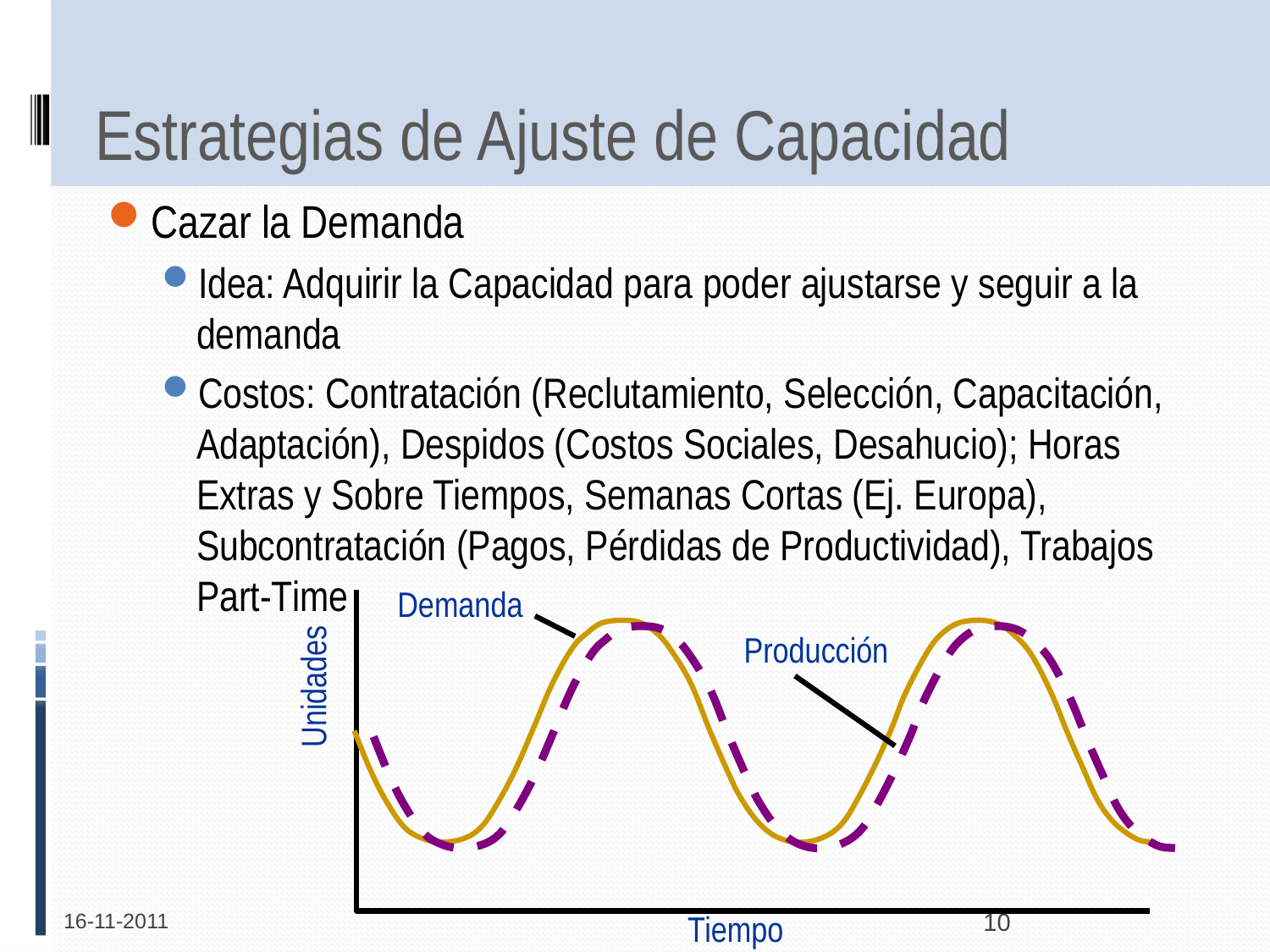

# Estrategias de Ajuste de Capacidad
Cazar la Demanda
Idea: Adquirir la Capacidad para poder ajustarse y seguir a la demanda
Costos: Contratación (Reclutamiento, Selección, Capacitación, Adaptación), Despidos (Costos Sociales, Desahucio); Horas Extras y Sobre Tiempos, Semanas Cortas (Ej. Europa), Subcontratación (Pagos, Pérdidas de Productividad), Trabajos Part-Time

Demanda

Producción

Unidades

16-11-2011
10
Tiempo